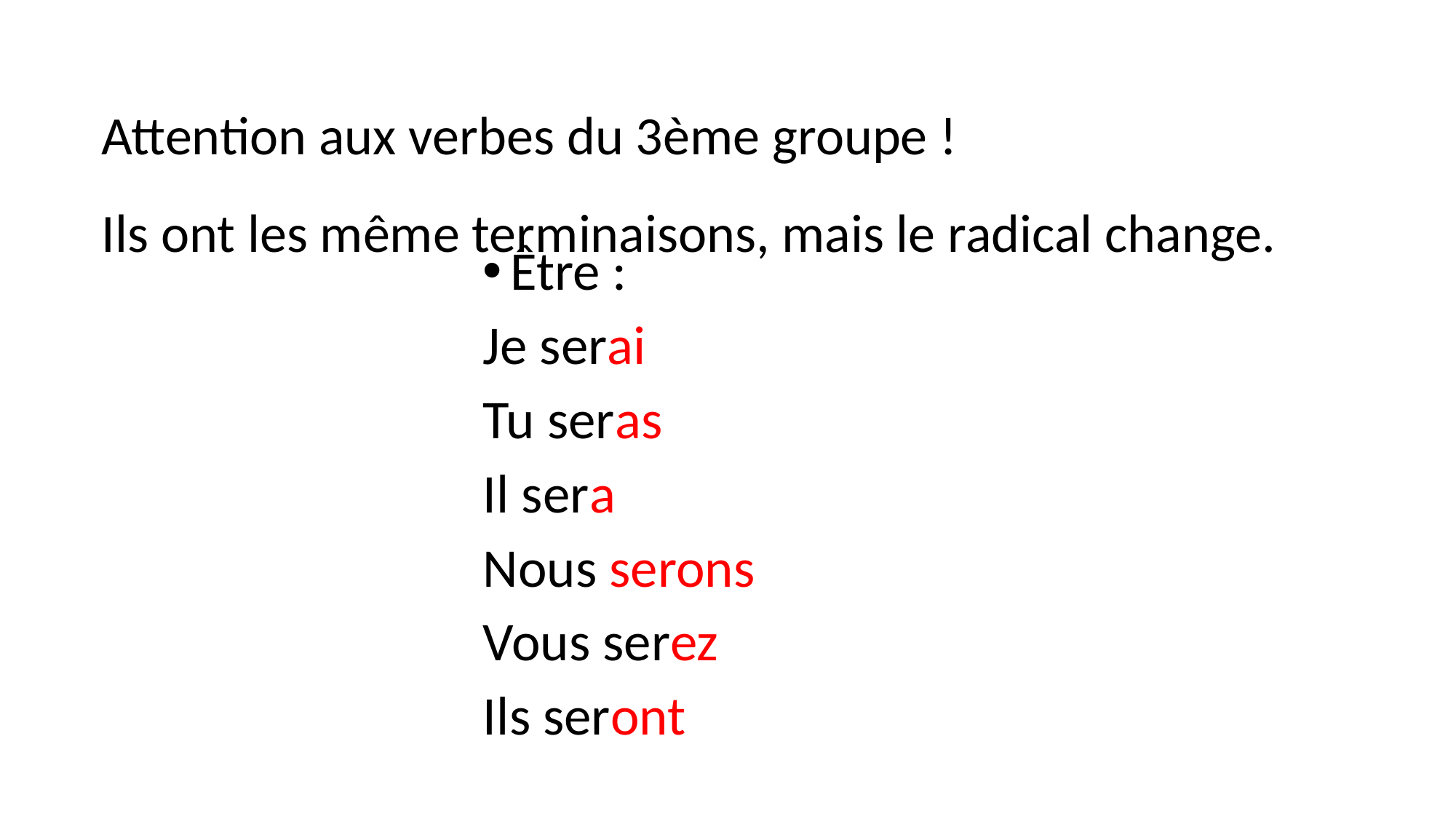

# Attention aux verbes du 3ème groupe ! Ils ont les même terminaisons, mais le radical change.
Être :
Je serai
Tu seras
Il sera
Nous serons
Vous serez
Ils seront